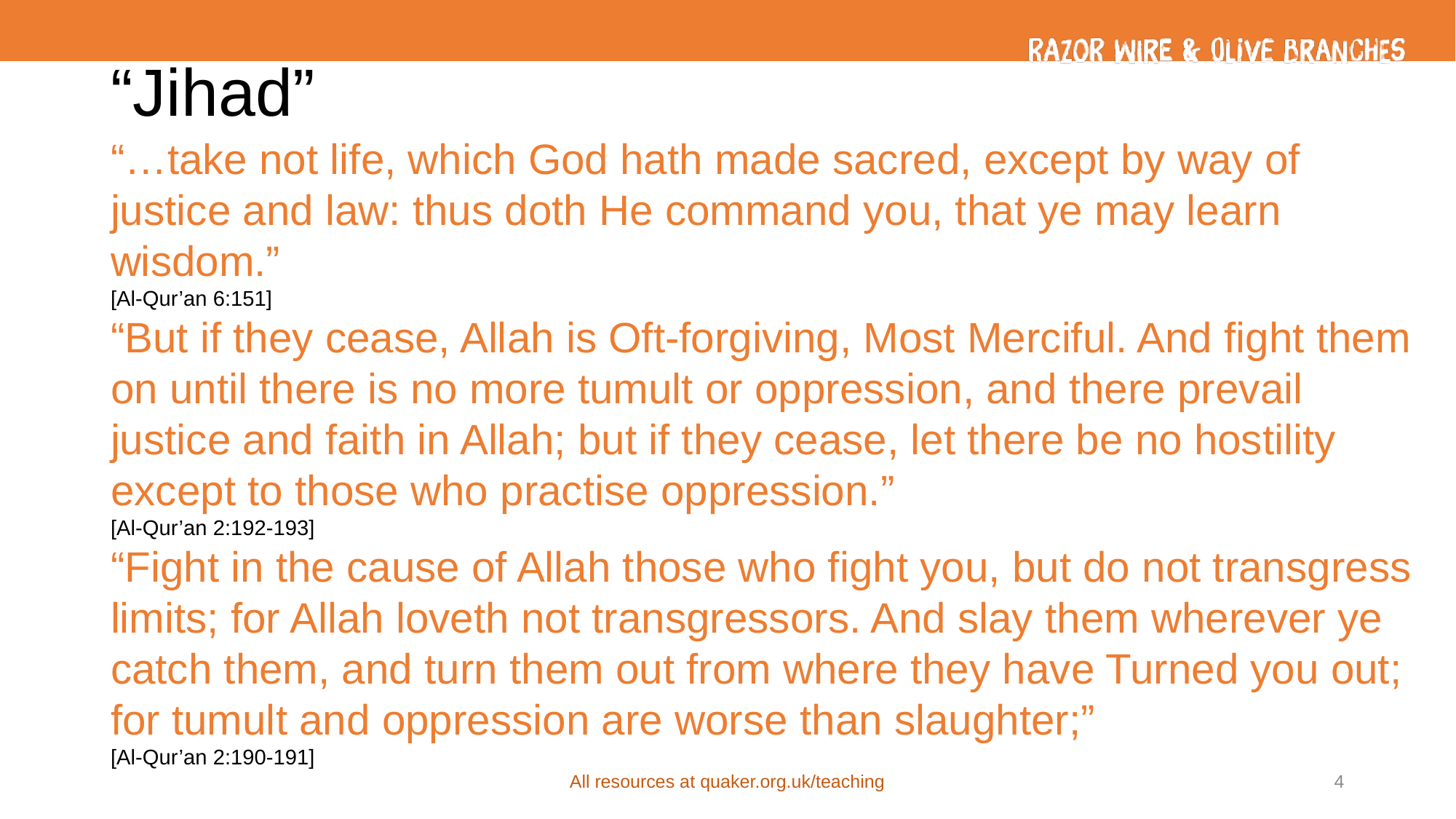

# “Jihad”
“…take not life, which God hath made sacred, except by way of justice and law: thus doth He command you, that ye may learn wisdom.”
[Al-Qur’an 6:151]
“But if they cease, Allah is Oft-forgiving, Most Merciful. And fight them on until there is no more tumult or oppression, and there prevail justice and faith in Allah; but if they cease, let there be no hostility except to those who practise oppression.”
[Al-Qur’an 2:192-193]
“Fight in the cause of Allah those who fight you, but do not transgress limits; for Allah loveth not transgressors. And slay them wherever ye catch them, and turn them out from where they have Turned you out; for tumult and oppression are worse than slaughter;”
[Al-Qur’an 2:190-191]
All resources at quaker.org.uk/teaching
4